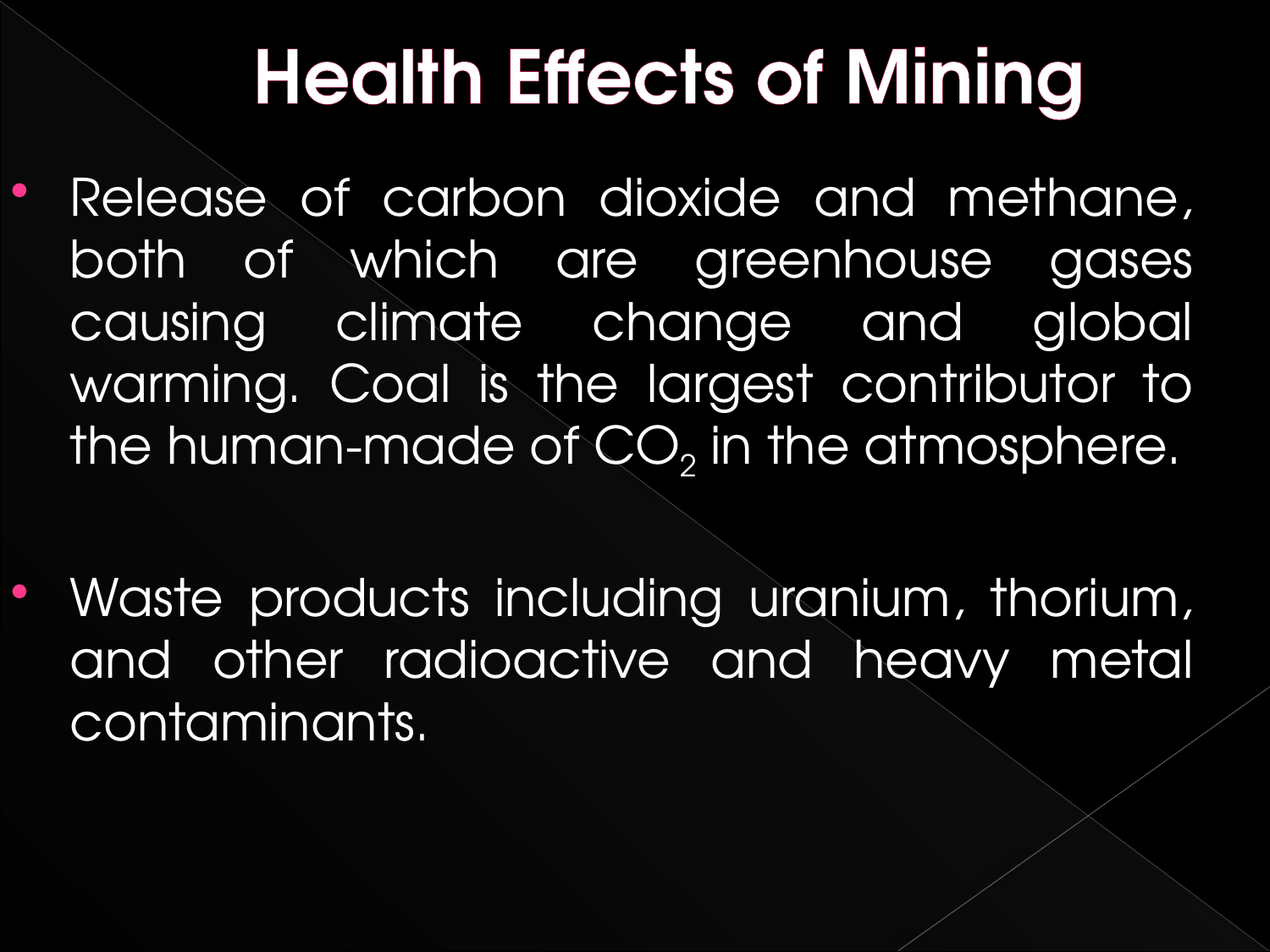

# Health Effects of Mining
Release of carbon dioxide and methane, both of which are greenhouse gases causing climate change and global warming. Coal is the largest contributor to the human-made of CO2 in the atmosphere.

Waste products including uranium, thorium, and other radioactive and heavy metal contaminants.